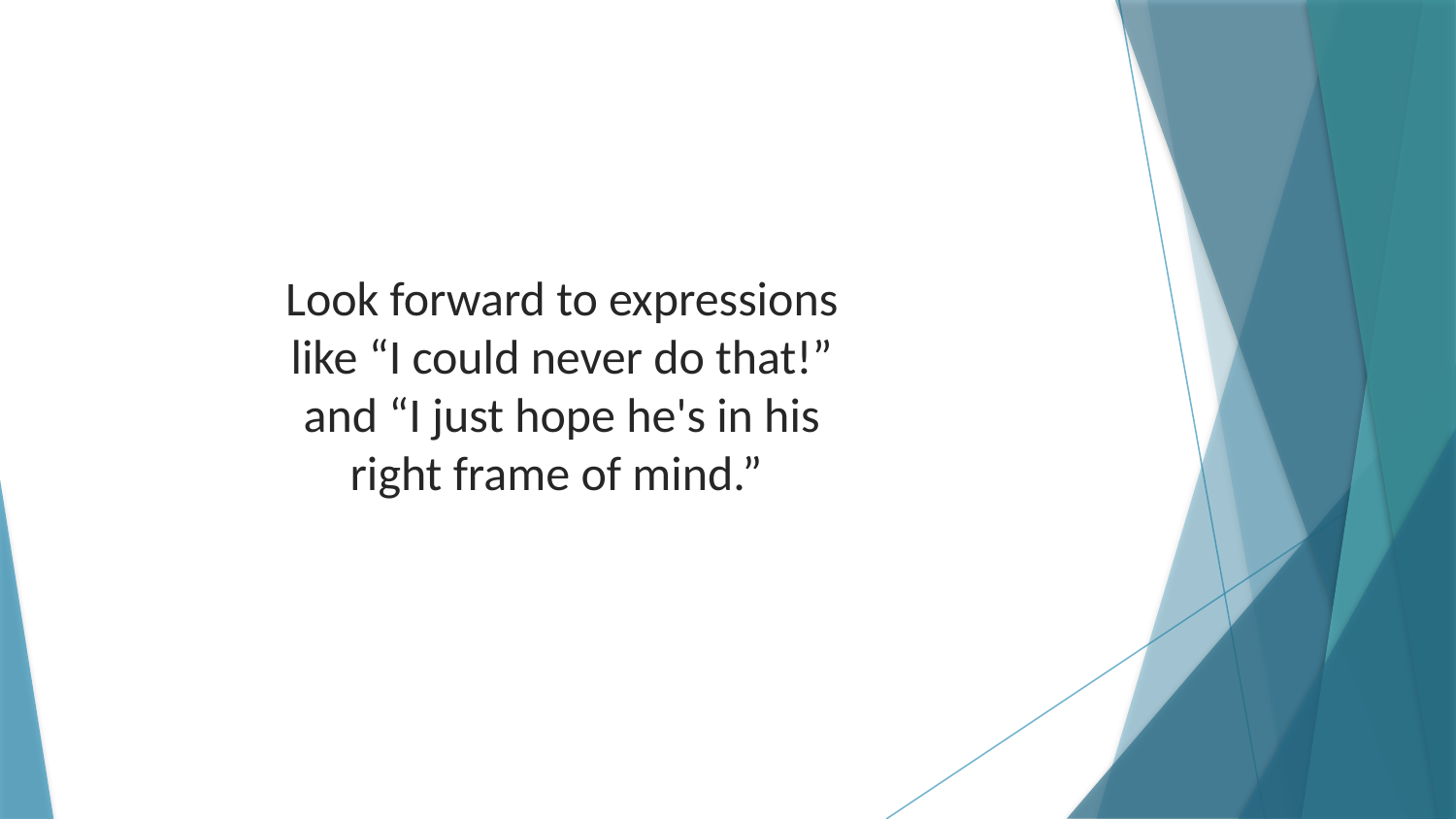

Look forward to expressions like “I could never do that!” and “I just hope he's in his right frame of mind.”